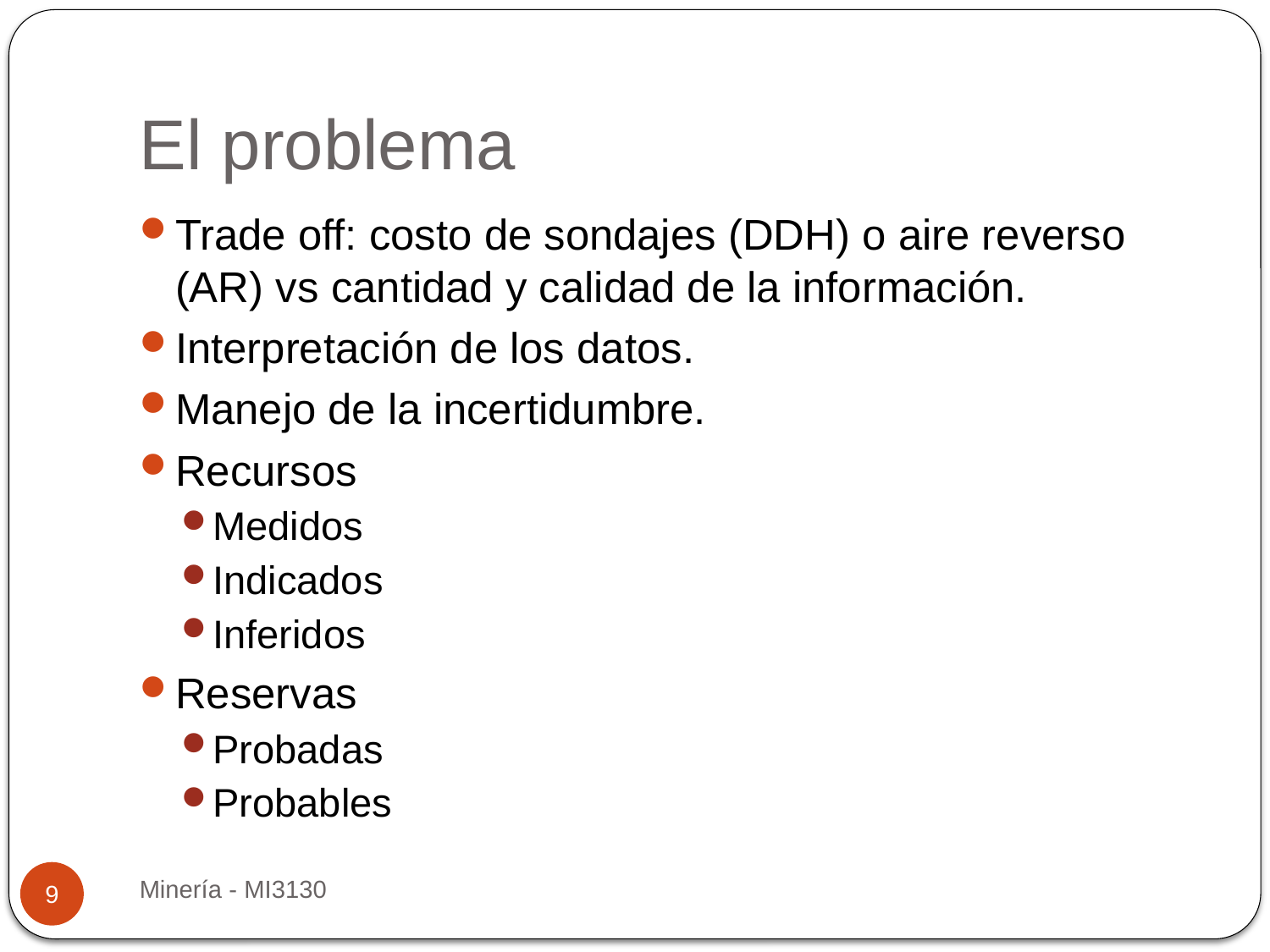

# El problema
Trade off: costo de sondajes (DDH) o aire reverso (AR) vs cantidad y calidad de la información.
Interpretación de los datos.
Manejo de la incertidumbre.
Recursos
Medidos
Indicados
Inferidos
Reservas
Probadas
Probables
Minería - MI3130
9